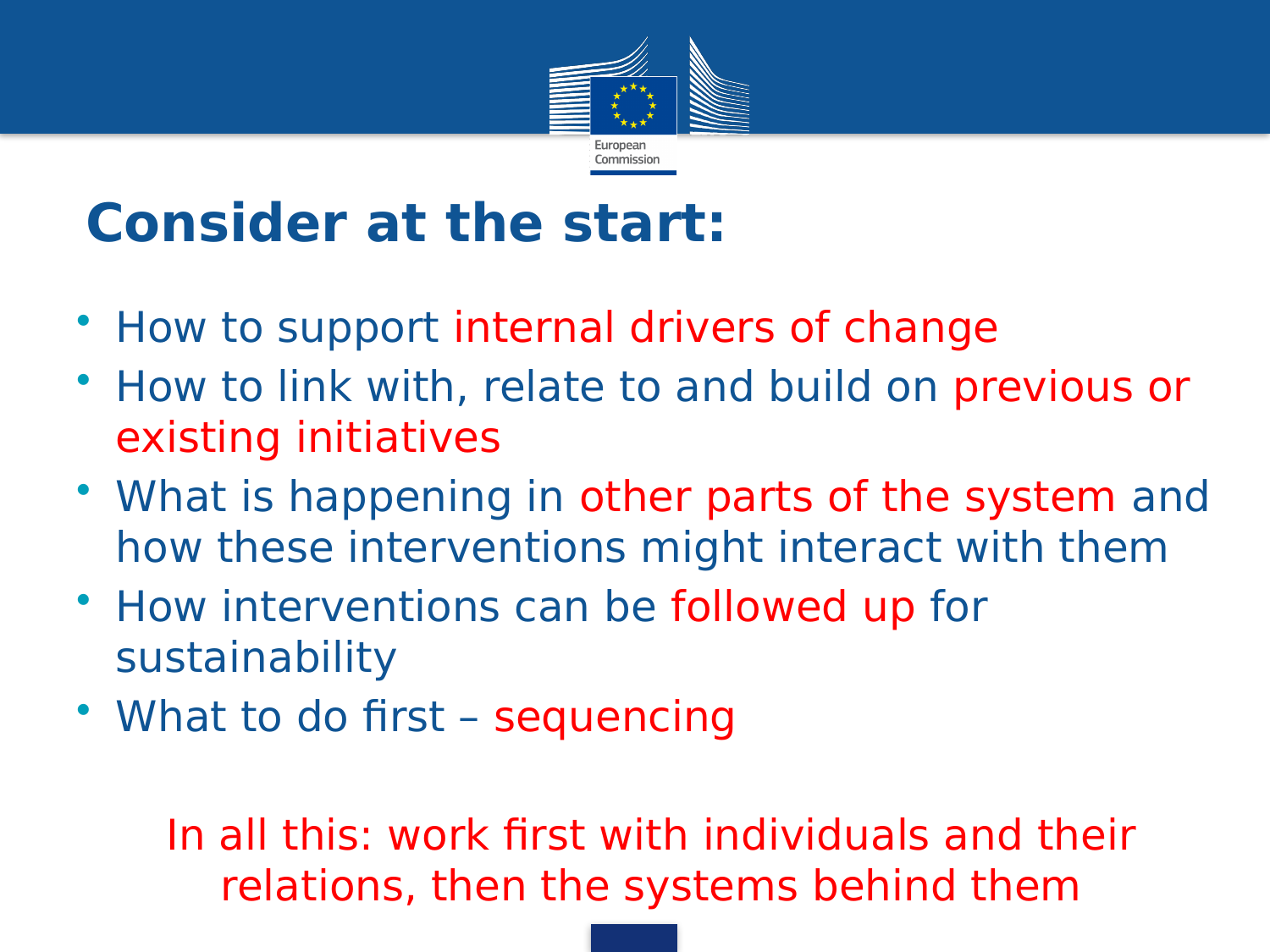

# Consider at the start:
How to support internal drivers of change
How to link with, relate to and build on previous or existing initiatives
What is happening in other parts of the system and how these interventions might interact with them
How interventions can be followed up for sustainability
What to do first – sequencing

In all this: work first with individuals and their relations, then the systems behind them